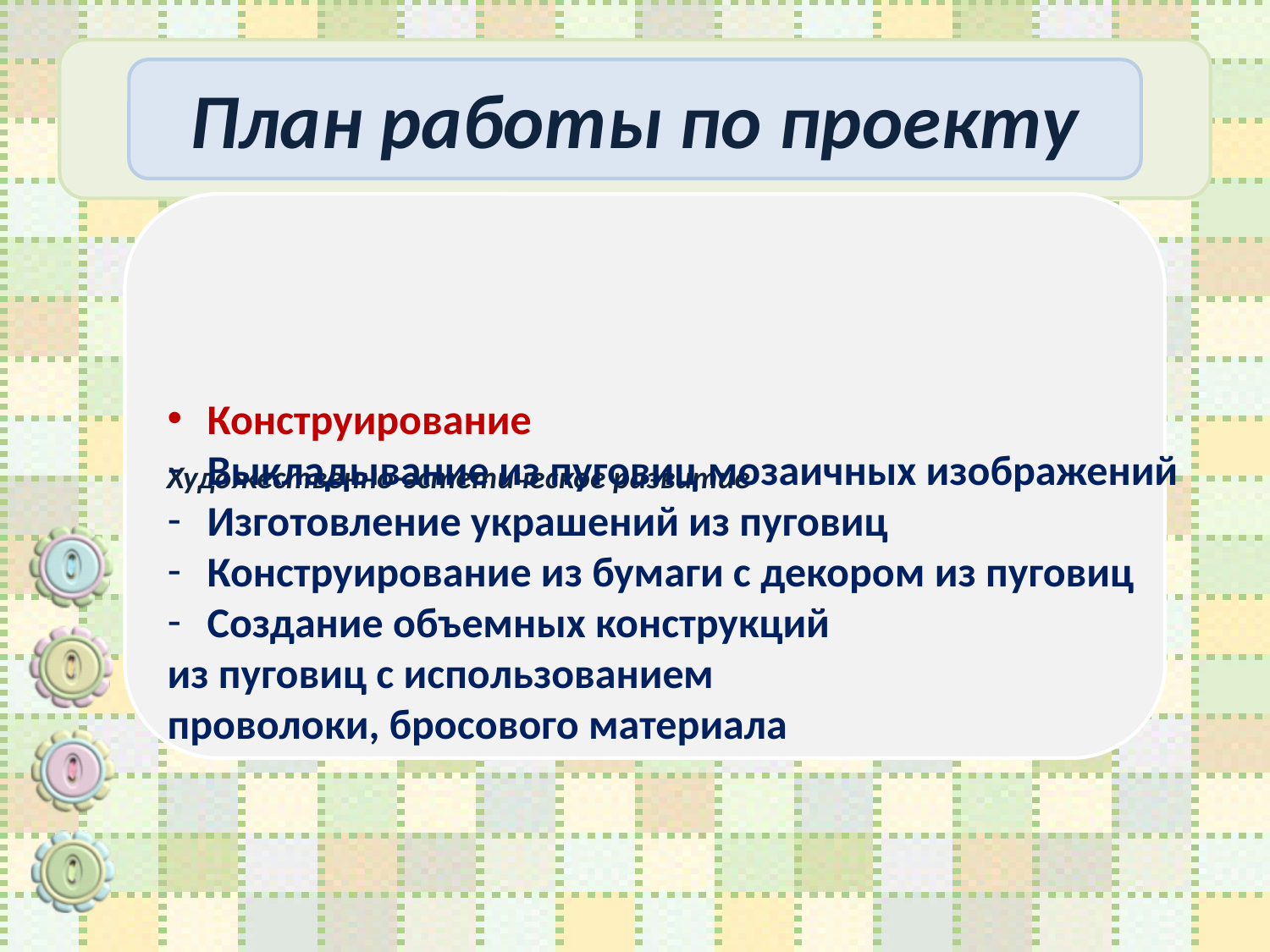

# План работы по проекту
Художественно-эстетическое развитие
Конструирование
Выкладывание из пуговиц мозаичных изображений
Изготовление украшений из пуговиц
Конструирование из бумаги с декором из пуговиц
Создание объемных конструкций
из пуговиц с использованием
проволоки, бросового материала